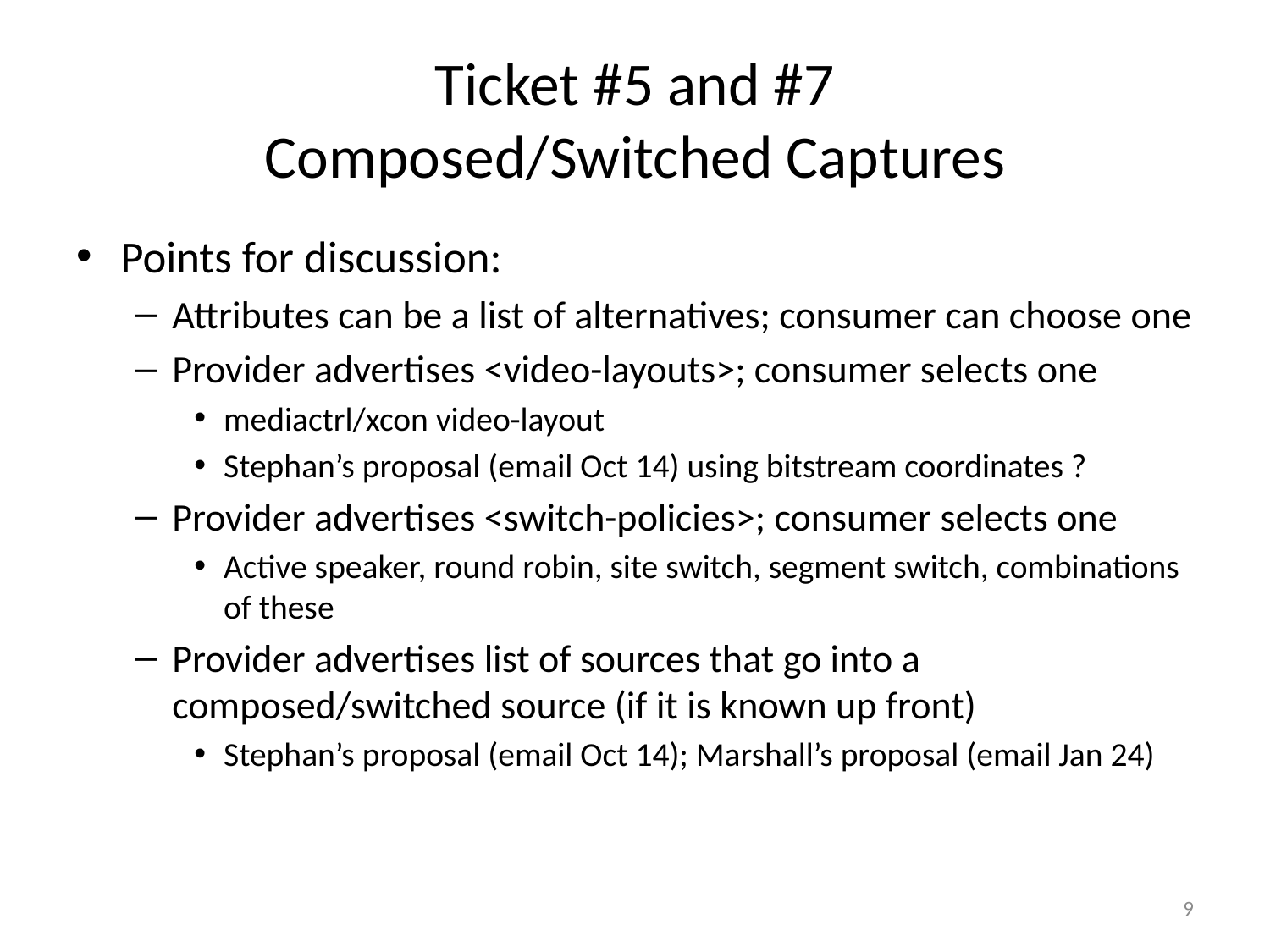

# Ticket #5 and #7 Composed/Switched Captures
Points for discussion:
Attributes can be a list of alternatives; consumer can choose one
Provider advertises <video-layouts>; consumer selects one
mediactrl/xcon video-layout
Stephan’s proposal (email Oct 14) using bitstream coordinates ?
Provider advertises <switch-policies>; consumer selects one
Active speaker, round robin, site switch, segment switch, combinations of these
Provider advertises list of sources that go into a composed/switched source (if it is known up front)
Stephan’s proposal (email Oct 14); Marshall’s proposal (email Jan 24)
9